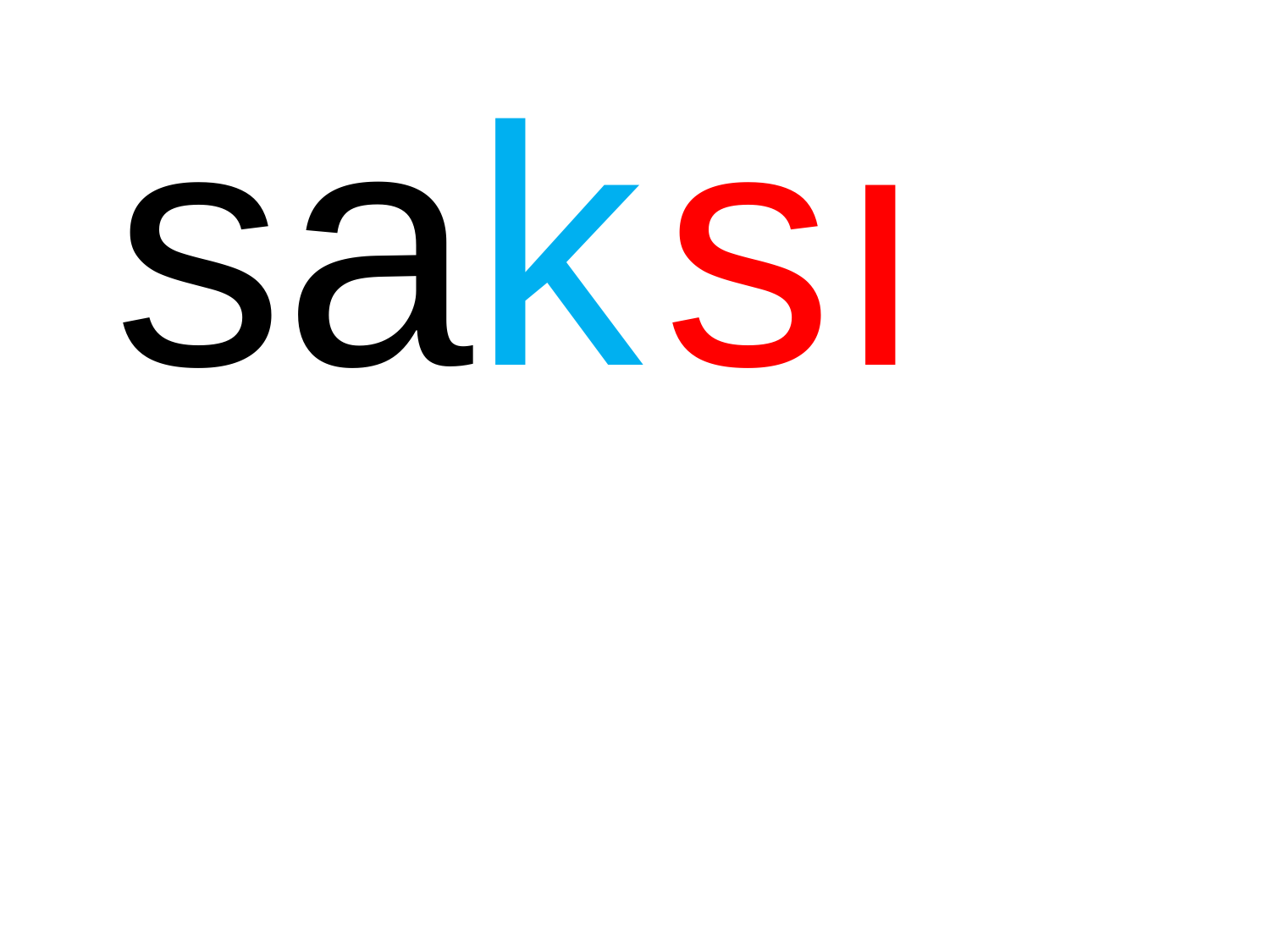

| sak |
| --- |
| sı |
| --- |